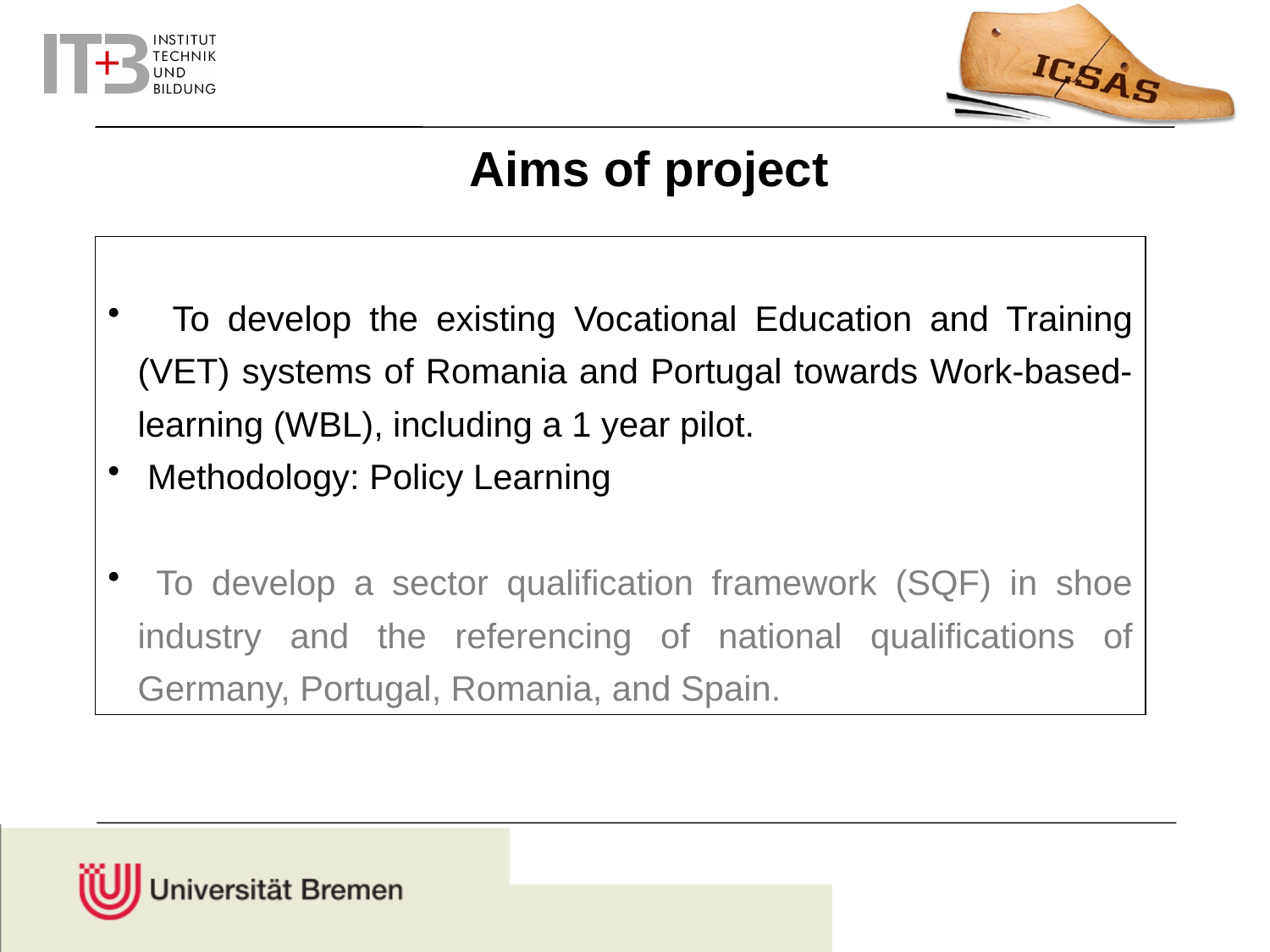

Aims of project

 	To develop the existing Vocational Education and Training (VET) systems of Romania and Portugal towards Work-based-learning (WBL), including a 1 year pilot.
 Methodology: Policy Learning

 To develop a sector qualification framework (SQF) in shoe industry and the referencing of national qualifications of Germany, Portugal, Romania, and Spain.